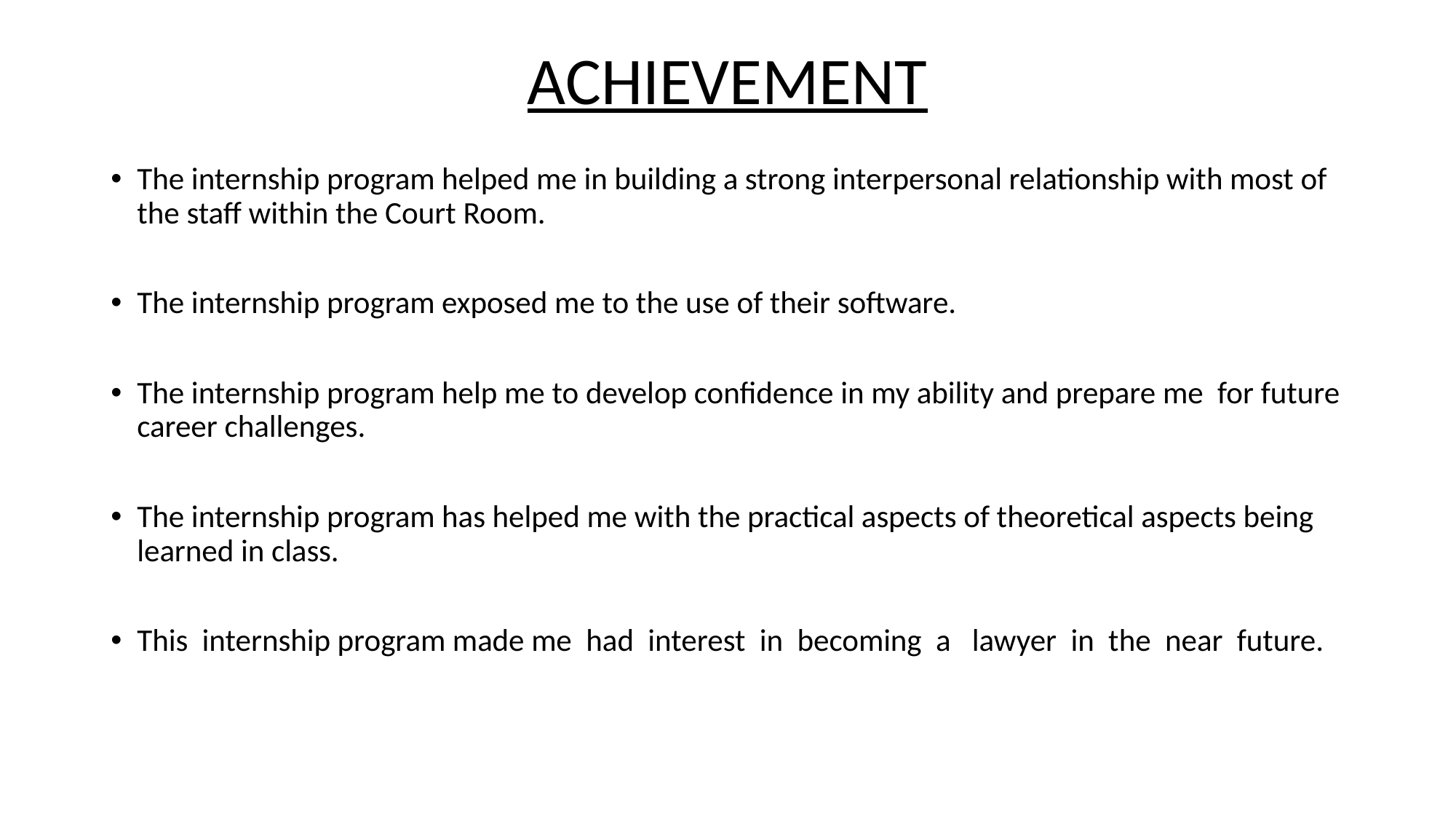

# ACHIEVEMENT
The internship program helped me in building a strong interpersonal relationship with most of the staff within the Court Room.

The internship program exposed me to the use of their software.

The internship program help me to develop confidence in my ability and prepare me  for future career challenges.

The internship program has helped me with the practical aspects of theoretical aspects being learned in class.

This  internship program made me  had  interest  in  becoming  a   lawyer  in  the  near  future.